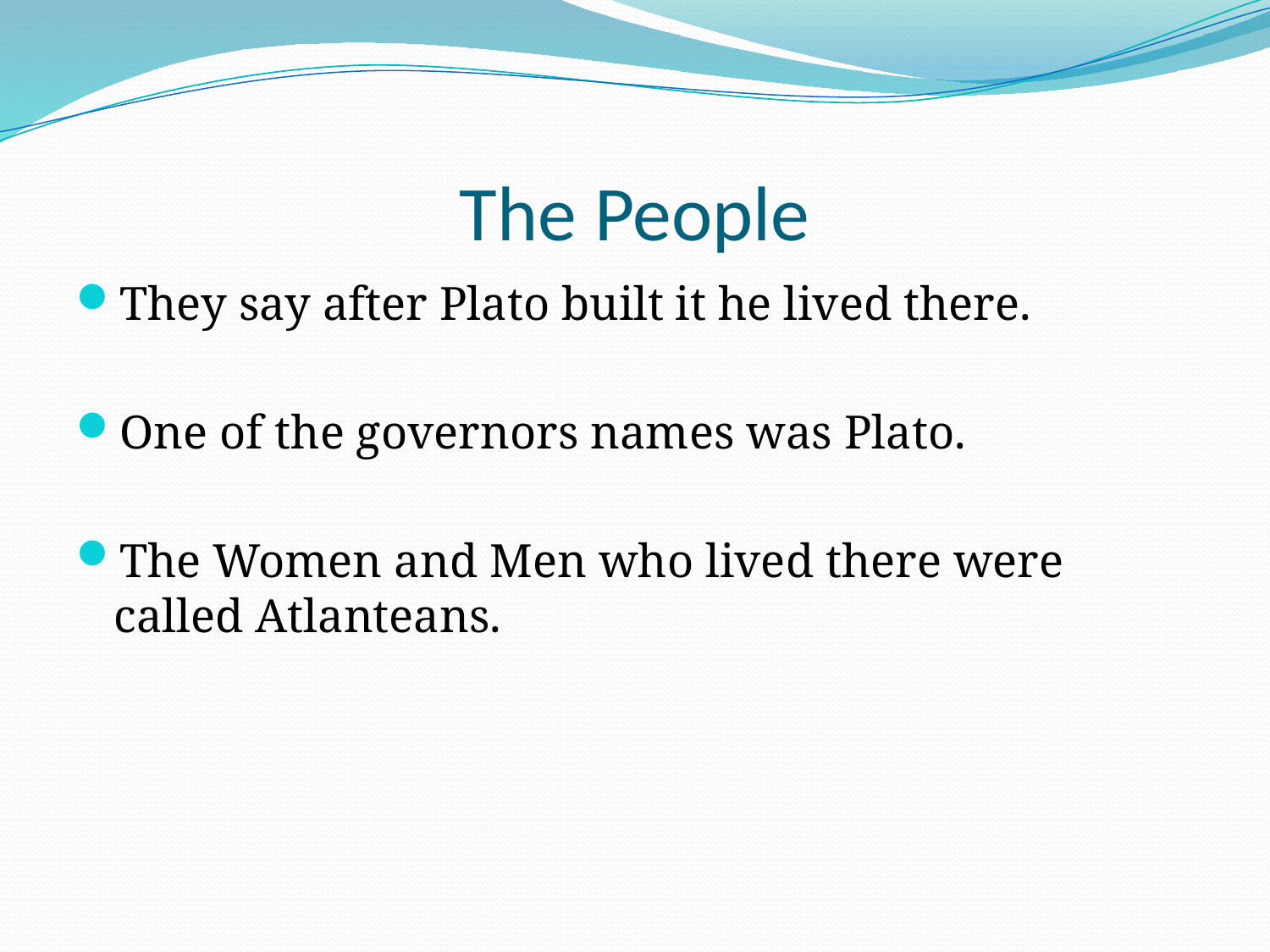

# The People
They say after Plato built it he lived there.

One of the governors names was Plato.

The Women and Men who lived there were called Atlanteans.